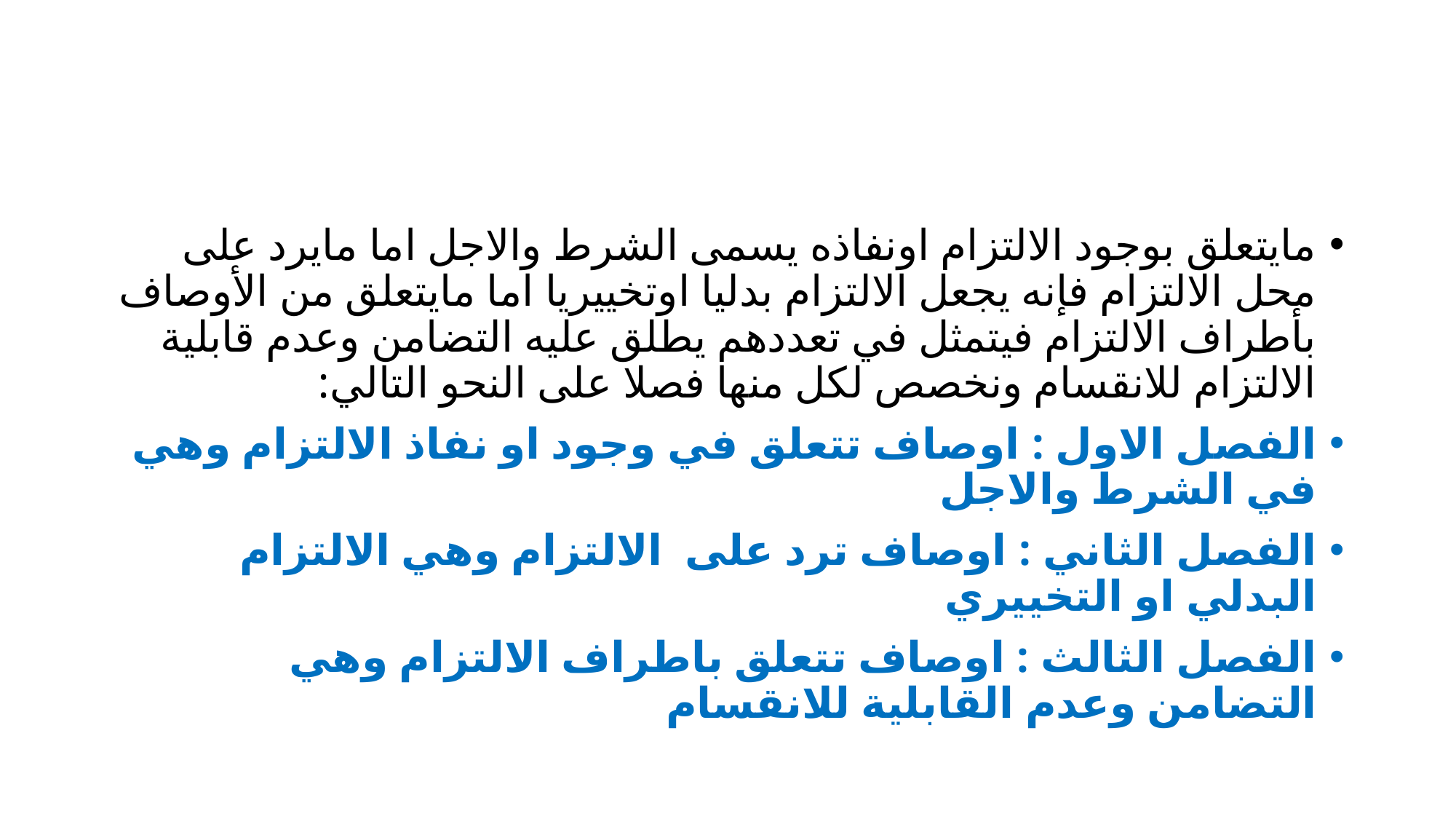

مايتعلق بوجود الالتزام اونفاذه يسمى الشرط والاجل اما مايرد على محل الالتزام فإنه يجعل الالتزام بدليا اوتخييريا اما مايتعلق من الأوصاف بأطراف الالتزام فيتمثل في تعددهم يطلق عليه التضامن وعدم قابلية الالتزام للانقسام ونخصص لكل منها فصلا على النحو التالي:
الفصل الاول : اوصاف تتعلق في وجود او نفاذ الالتزام وهي في الشرط والاجل
الفصل الثاني : اوصاف ترد على  الالتزام وهي الالتزام البدلي او التخييري
الفصل الثالث : اوصاف تتعلق باطراف الالتزام وهي التضامن وعدم القابلية للانقسام